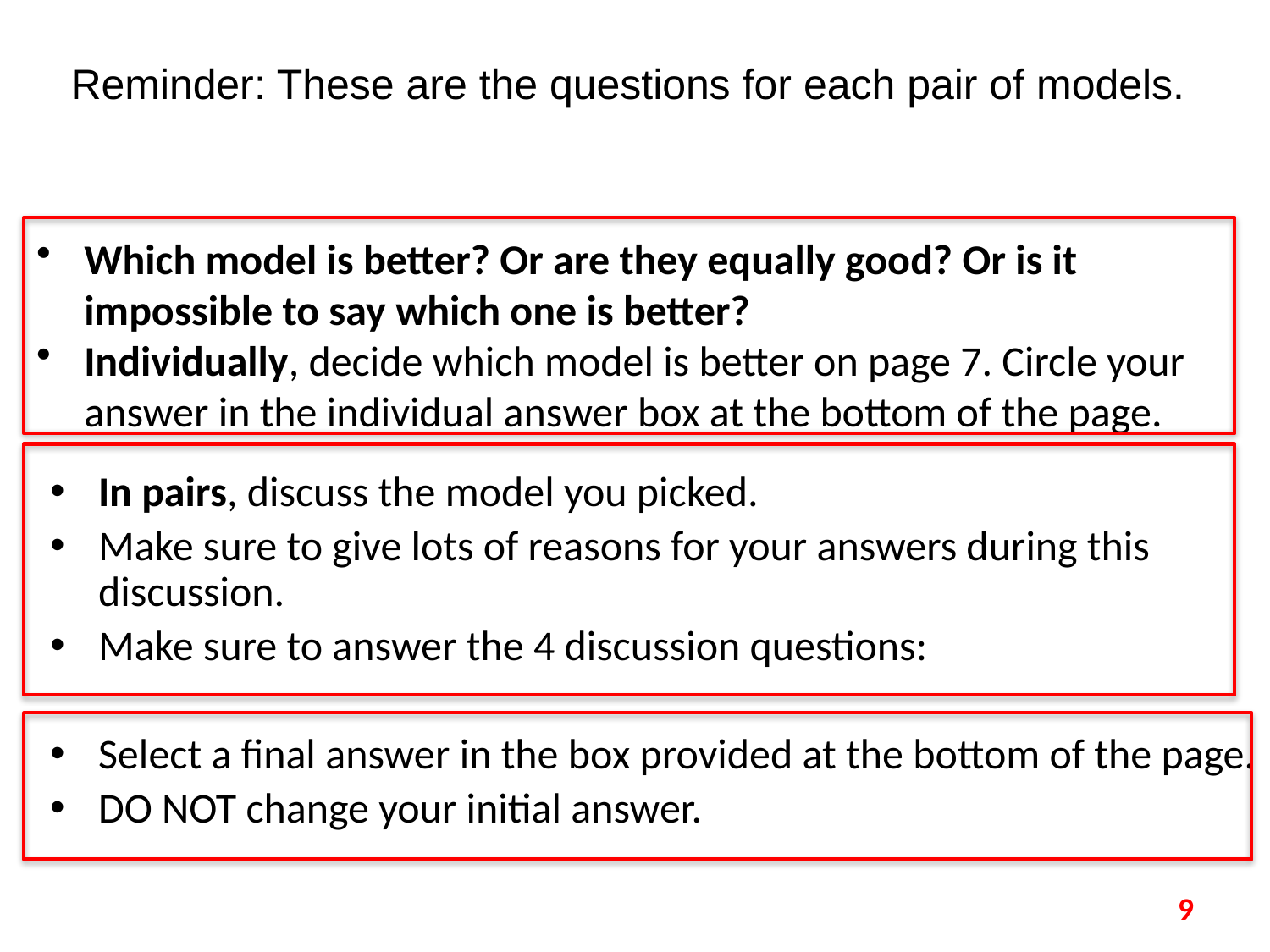

Reminder: These are the questions for each pair of models.

Which model is better? Or are they equally good? Or is it impossible to say which one is better?
Individually, decide which model is better on page 7. Circle your answer in the individual answer box at the bottom of the page.

In pairs, discuss the model you picked.
Make sure to give lots of reasons for your answers during this discussion.
Make sure to answer the 4 discussion questions:

Select a final answer in the box provided at the bottom of the page.
DO NOT change your initial answer.

9